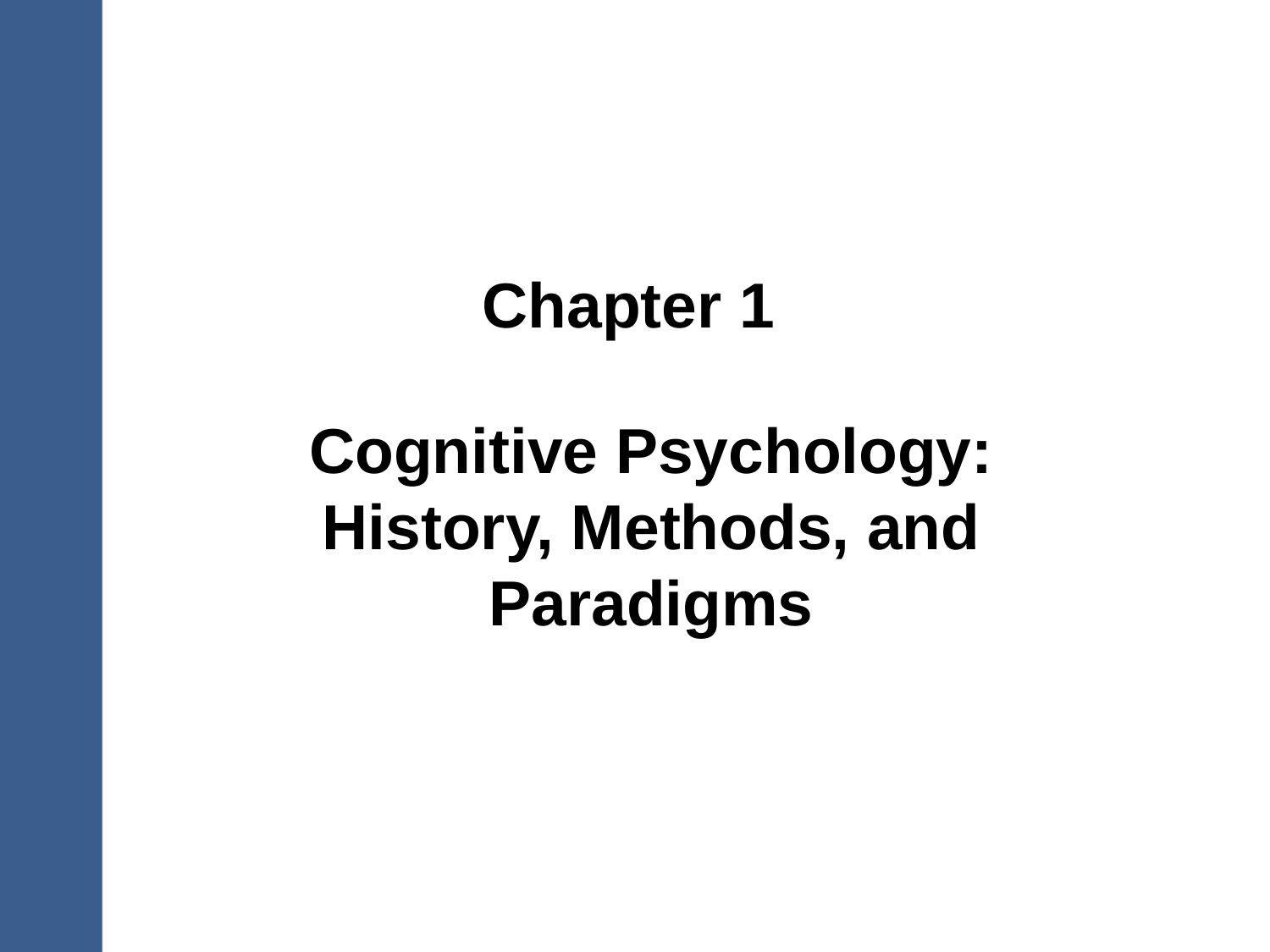

# Chapter 1
Cognitive Psychology: History, Methods, and Paradigms